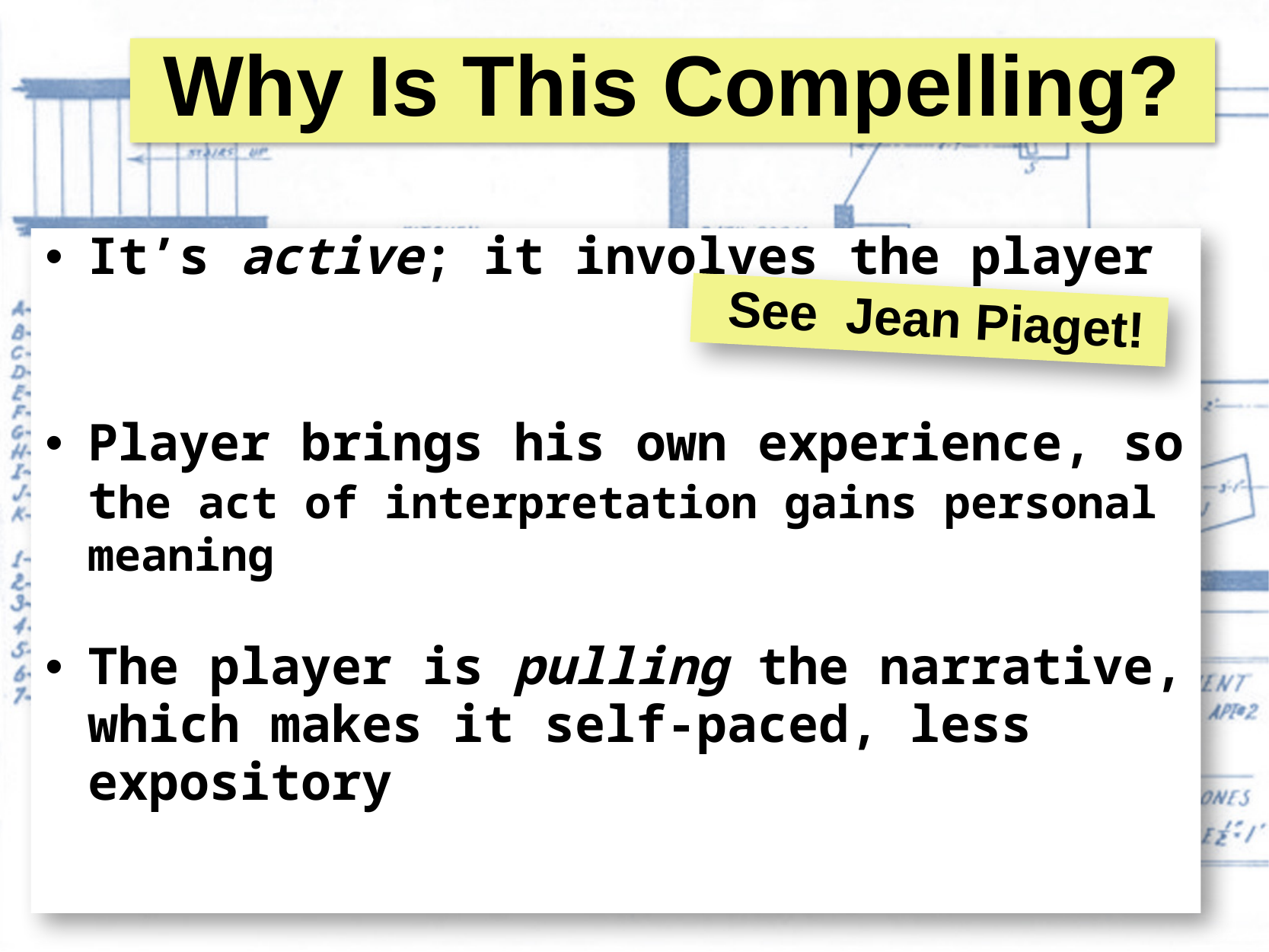

# Why Is This Compelling?
It’s active; it involves the player

Player brings his own experience, so the act of interpretation gains personal meaning

The player is pulling the narrative, which makes it self-paced, less expository

See  Jean Piaget!